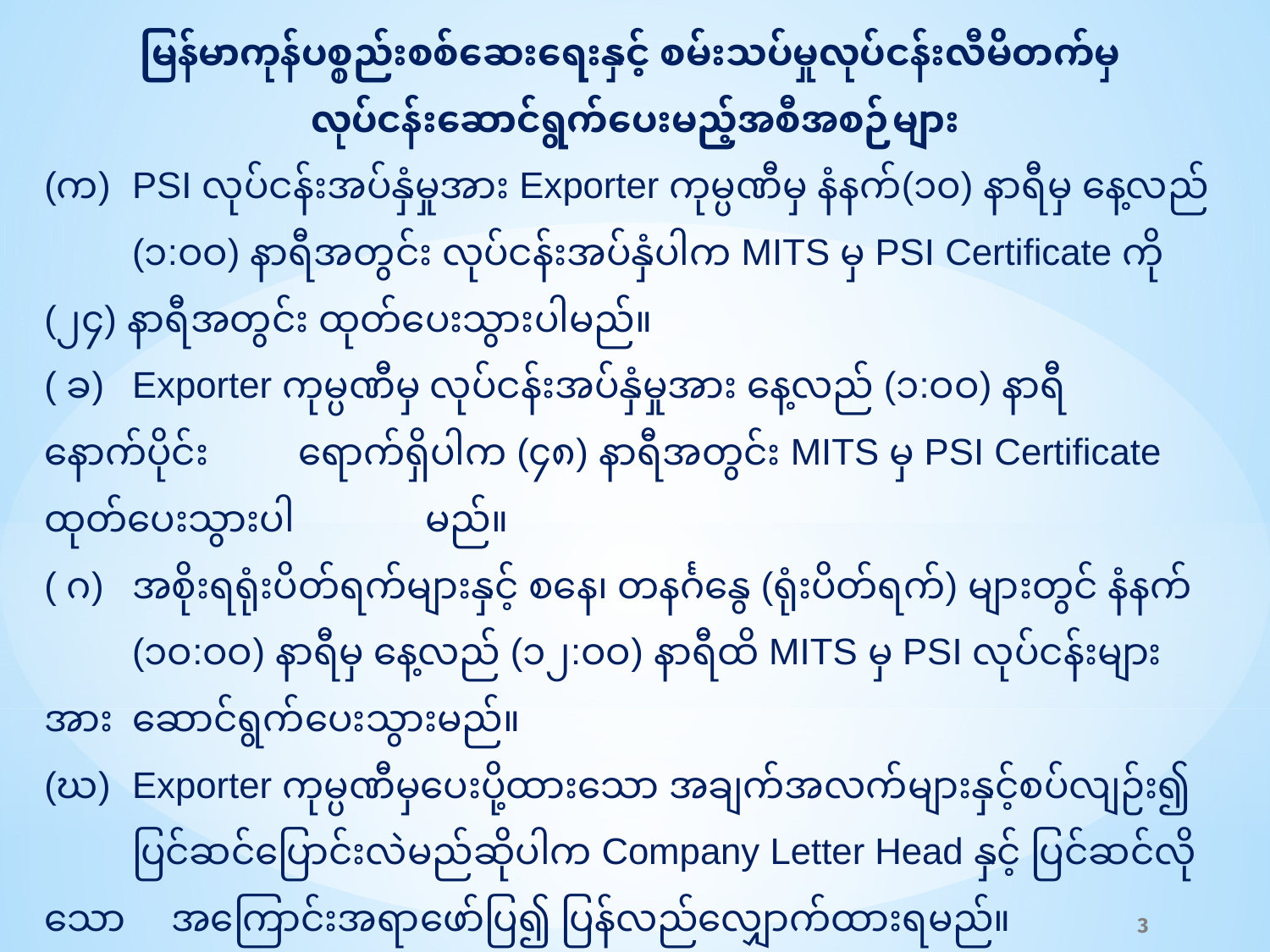

မြန်မာကုန်ပစ္စည်းစစ်ဆေးရေးနှင့် စမ်းသပ်မှုလုပ်ငန်းလီမိတက်မှ
လုပ်ငန်းဆောင်ရွက်ပေးမည့်အစီအစဉ်များ
(က)	PSI လုပ်ငန်းအပ်နှံမှုအား Exporter ကုမ္ပဏီမှ နံနက်(၁၀) နာရီမှ နေ့လည် 	(၁:ဝဝ) နာရီအတွင်း လုပ်ငန်းအပ်နှံပါက MITS မှ PSI Certificate ကို 	(၂၄) နာရီအတွင်း ထုတ်ပေးသွားပါမည်။
( ခ)	Exporter ကုမ္ပဏီမှ လုပ်ငန်းအပ်နှံမှုအား နေ့လည် (၁:ဝဝ) နာရီ နောက်ပိုင်း 	ရောက်ရှိပါက (၄၈) နာရီအတွင်း MITS မှ PSI Certificate ထုတ်ပေးသွားပါ 	မည်။
( ဂ)	အစိုးရရုံးပိတ်ရက်များနှင့် စနေ၊ တနင်္ဂနွေ (ရုံးပိတ်ရက်) များတွင် နံနက် 	(၁ဝ:ဝဝ) နာရီမှ နေ့လည် (၁၂:ဝဝ) နာရီထိ MITS မှ PSI လုပ်ငန်းများအား 	ဆောင်ရွက်ပေးသွားမည်။
(ဃ)	Exporter ကုမ္ပဏီမှပေးပို့ထားသော အချက်အလက်များနှင့်စပ်လျဉ်း၍ 	ပြင်ဆင်ပြောင်းလဲမည်ဆိုပါက Company Letter Head နှင့် ပြင်ဆင်လိုသော 	အကြောင်းအရာဖော်ပြ၍ ပြန်လည်လျှောက်ထားရမည်။
3